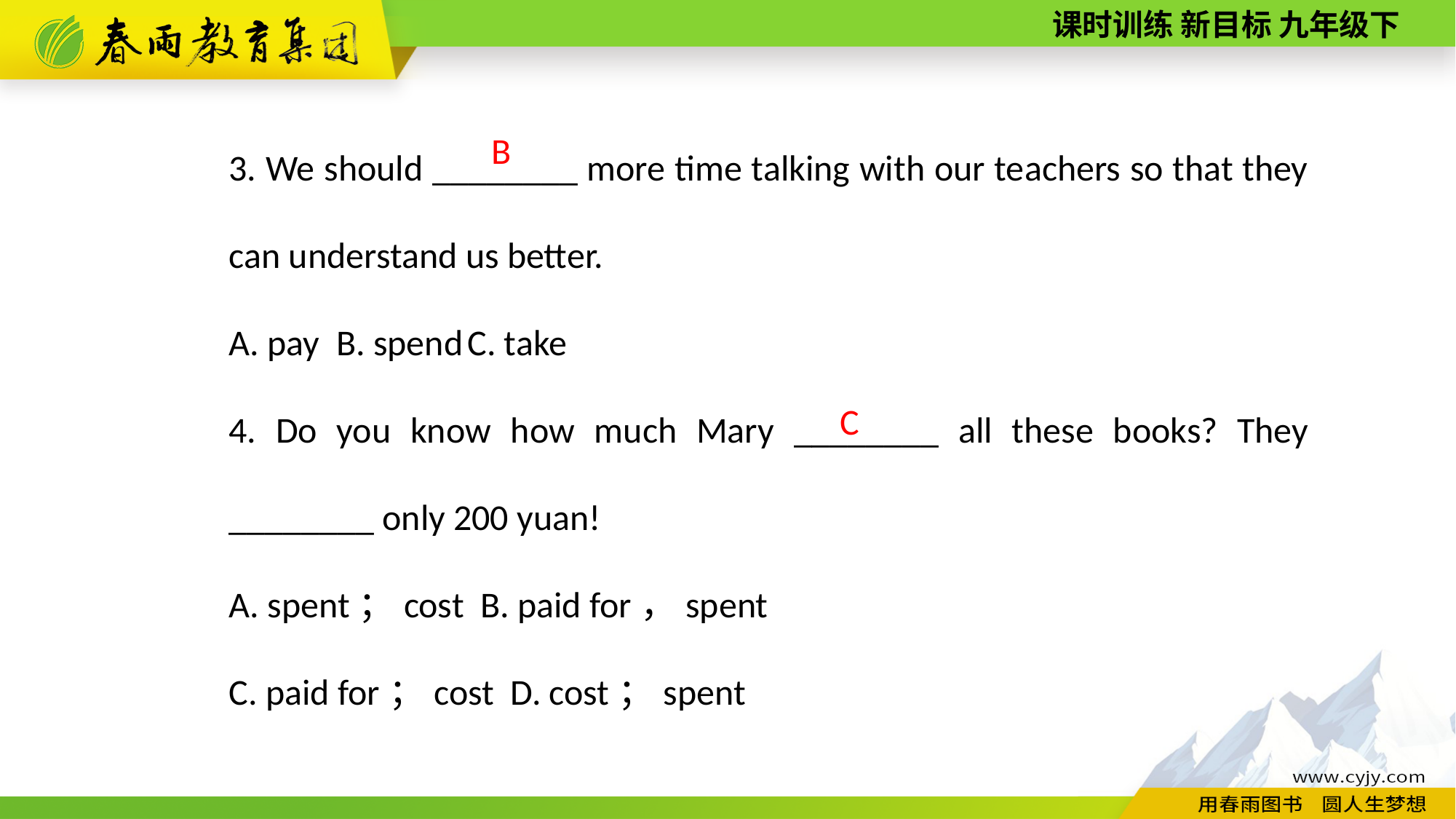

3. We should ________ more time talking with our teachers so that they can understand us better.
A. pay  B. spend C. take
4. Do you know how much Mary ________ all these books? They ________ only 200 yuan!
A. spent；cost  B. paid for，spent
C. paid for；cost  D. cost；spent
B
C